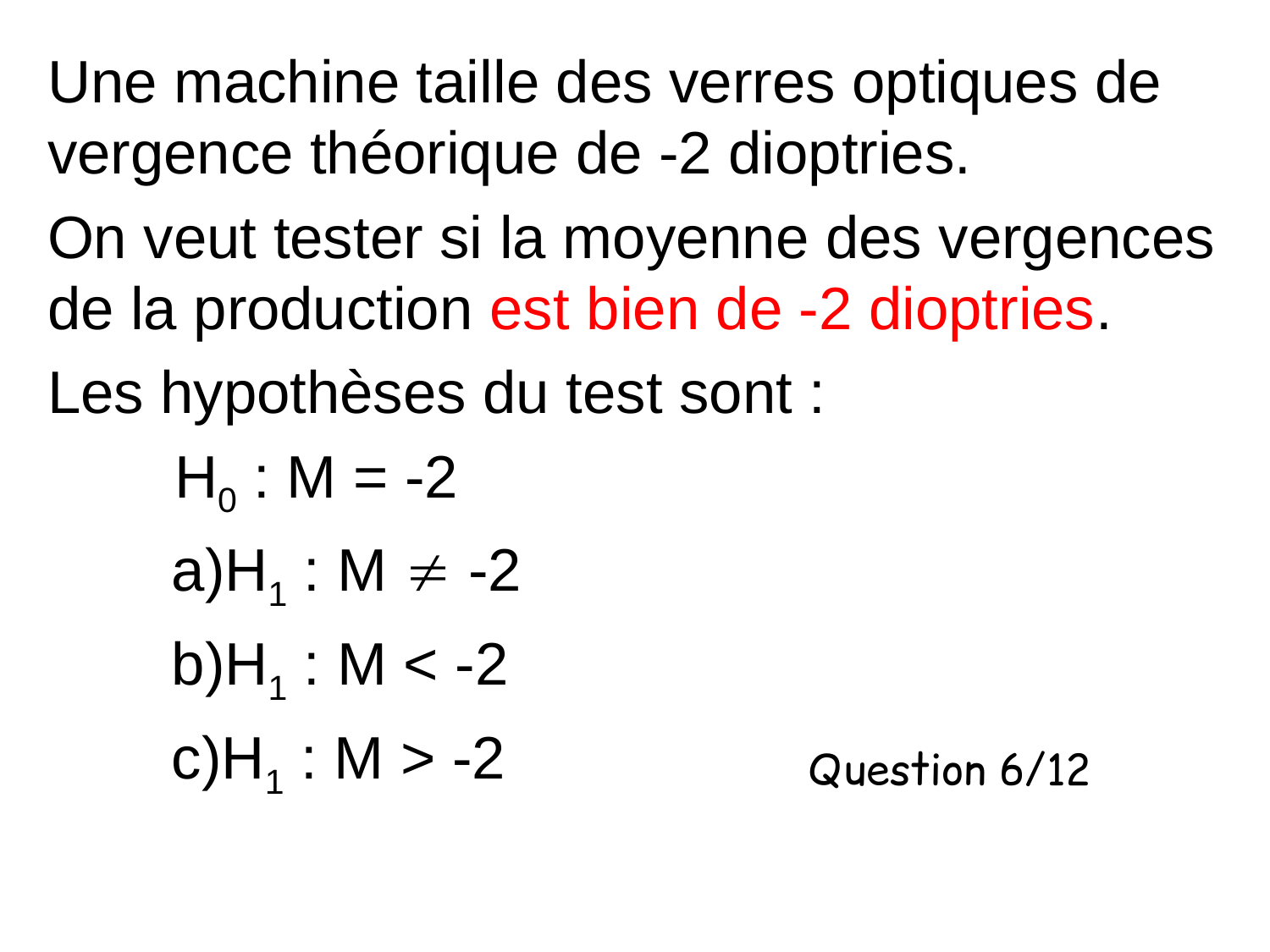

Une machine taille des verres optiques de vergence théorique de -2 dioptries.
On veut tester si la moyenne des vergences de la production est bien de -2 dioptries.
Les hypothèses du test sont :
	H0 : M = -2
H1 : M ≠ -2
H1 : M < -2
H1 : M > -2

Question 6/12